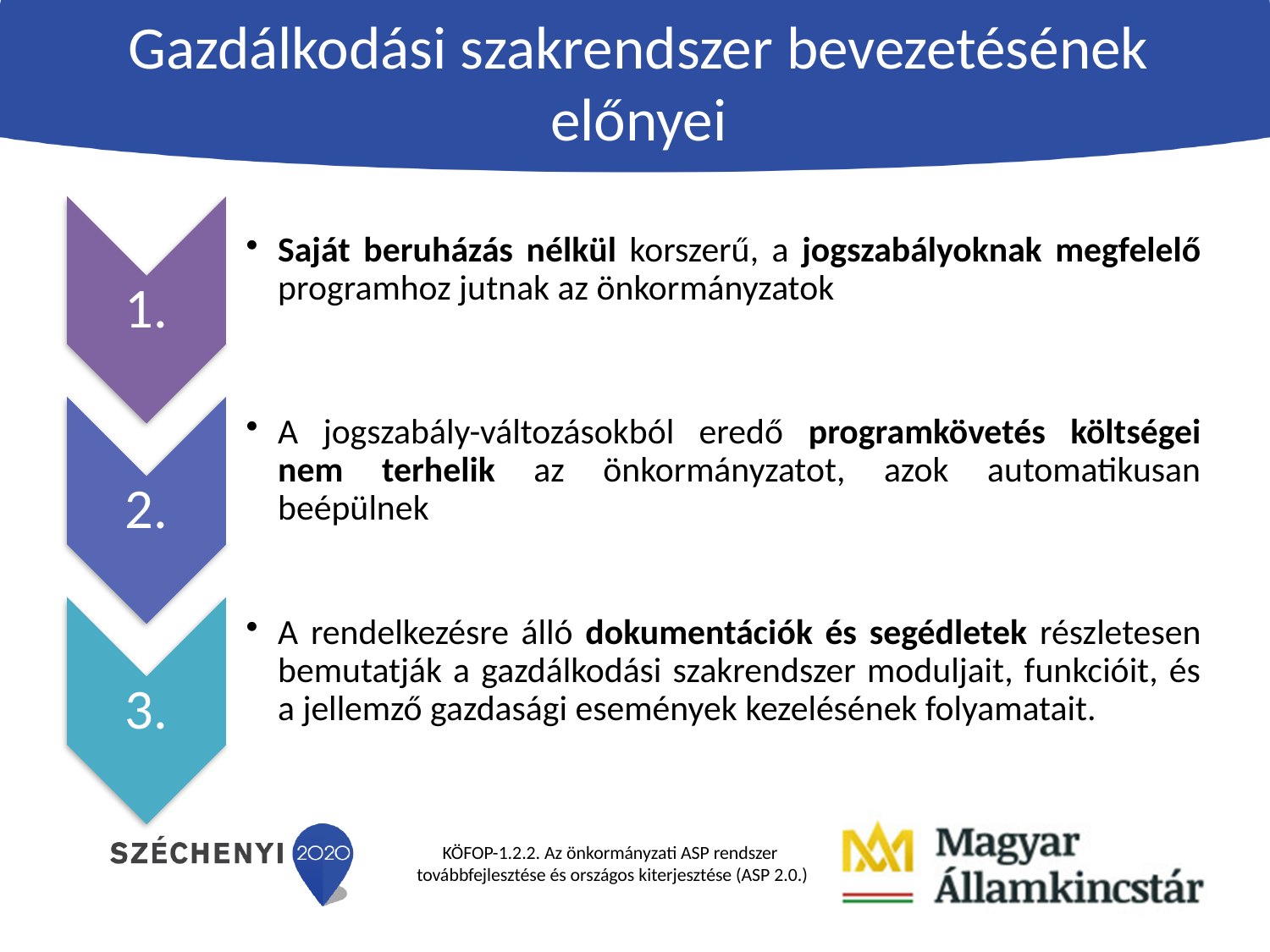

# Gazdálkodási szakrendszer bevezetésének előnyei
1.
Saját beruházás nélkül korszerű, a jogszabályoknak megfelelő programhoz jutnak az önkormányzatok
2.
A jogszabály-változásokból eredő programkövetés költségei nem terhelik az önkormányzatot, azok automatikusan beépülnek
3.
A rendelkezésre álló dokumentációk és segédletek részletesen bemutatják a gazdálkodási szakrendszer moduljait, funkcióit, és a jellemző gazdasági események kezelésének folyamatait.